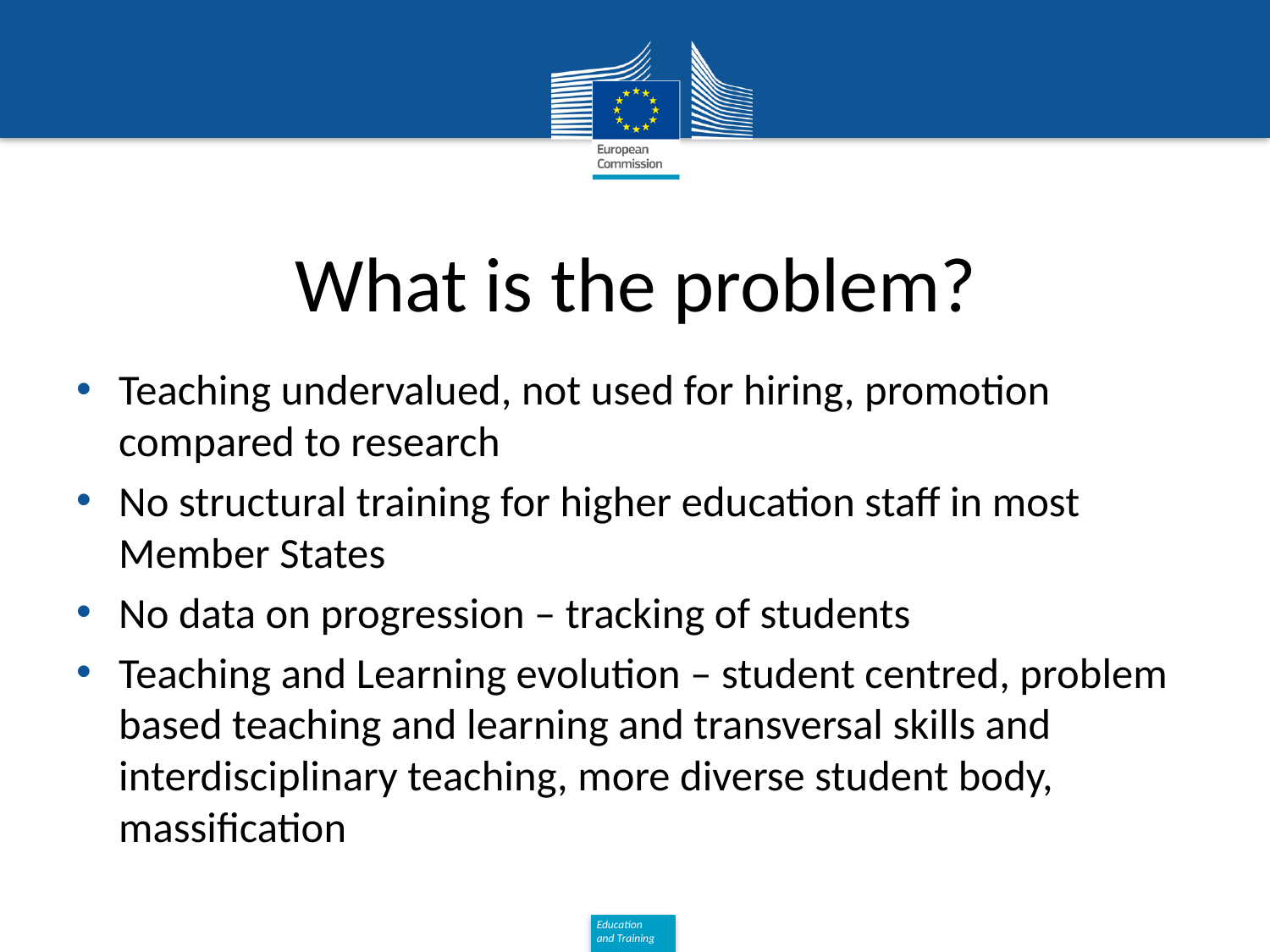

# What is the problem?
Teaching undervalued, not used for hiring, promotion compared to research
No structural training for higher education staff in most Member States
No data on progression – tracking of students
Teaching and Learning evolution – student centred, problem based teaching and learning and transversal skills and interdisciplinary teaching, more diverse student body, massification